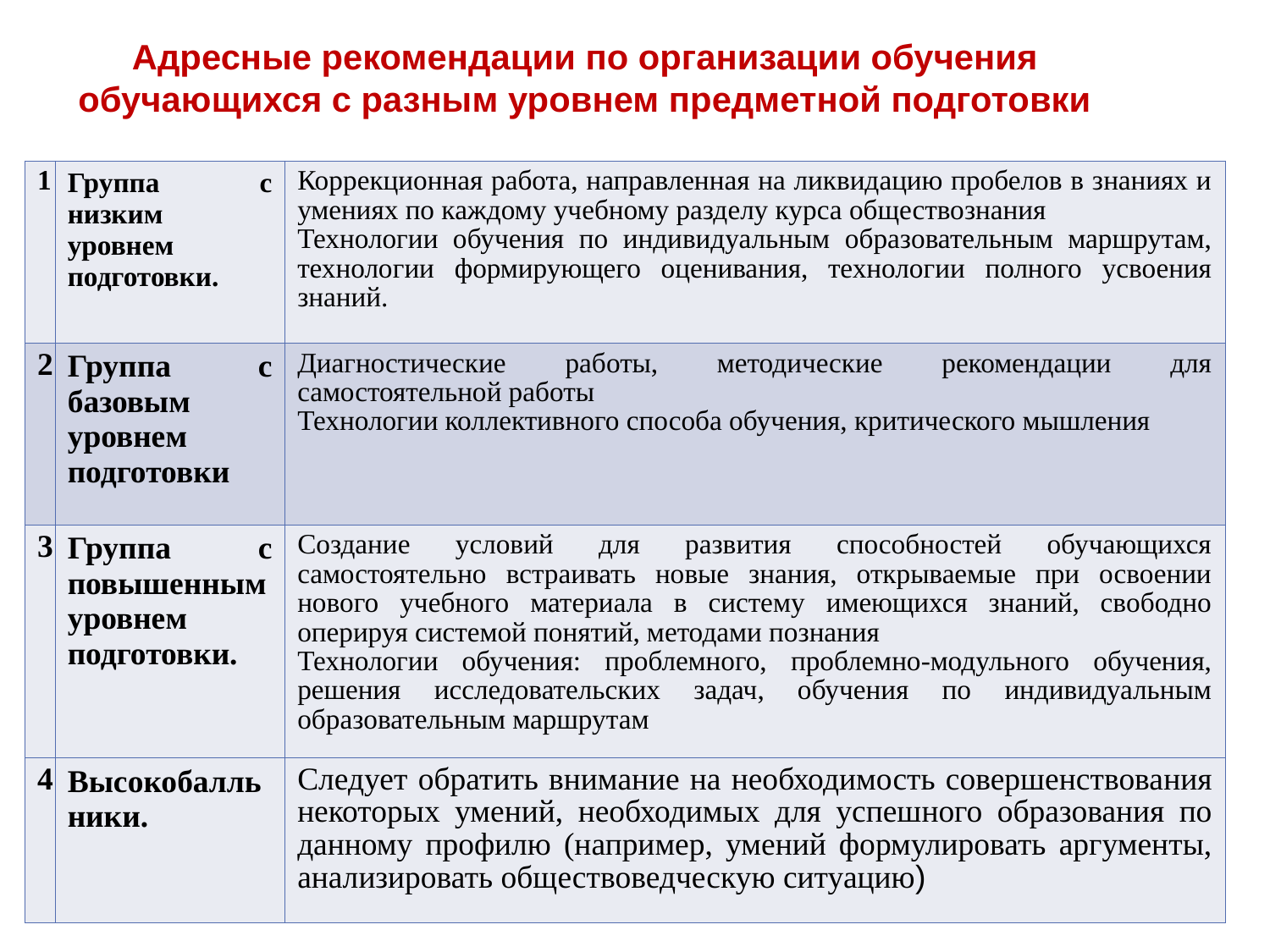

Адресные рекомендации по организации обучения обучающихся с разным уровнем предметной подготовки
| 1 | Группа с низким уровнем подготовки. | Коррекционная работа, направленная на ликвидацию пробелов в знаниях и умениях по каждому учебному разделу курса обществознания Технологии обучения по индивидуальным образовательным маршрутам, технологии формирующего оценивания, технологии полного усвоения знаний. |
| --- | --- | --- |
| 2 | Группа с базовым уровнем подготовки | Диагностические работы, методические рекомендации для самостоятельной работы Технологии коллективного способа обучения, критического мышления |
| 3 | Группа с повышенным уровнем подготовки. | Создание условий для развития способностей обучающихся самостоятельно встраивать новые знания, открываемые при освоении нового учебного материала в систему имеющихся знаний, свободно оперируя системой понятий, методами познания Технологии обучения: проблемного, проблемно-модульного обучения, решения исследовательских задач, обучения по индивидуальным образовательным маршрутам |
| 4 | Высокобалльники. | Следует обратить внимание на необходимость совершенствования некоторых умений, необходимых для успешного образования по данному профилю (например, умений формулировать аргументы, анализировать обществоведческую ситуацию) |